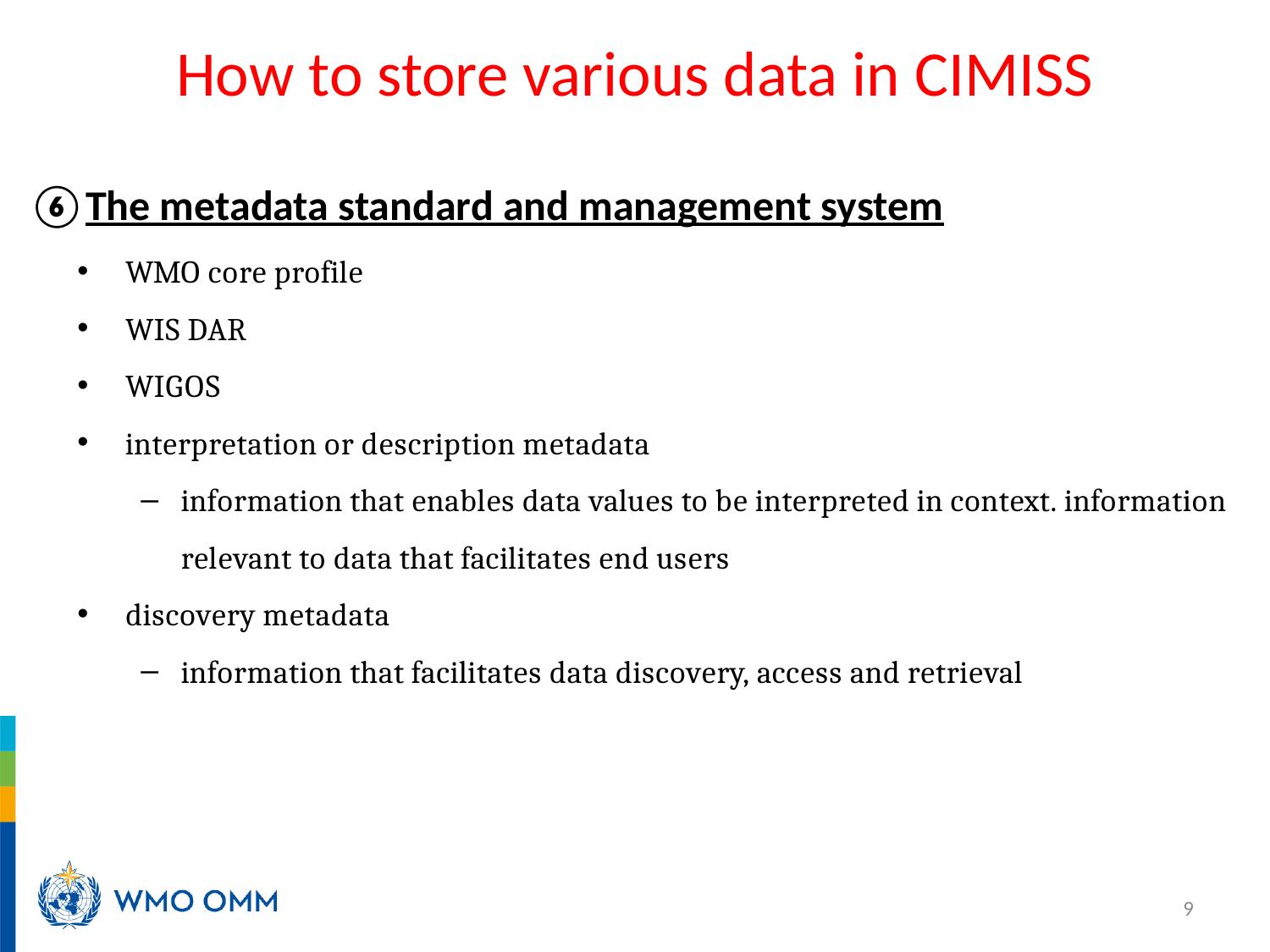

How to store various data in CIMISS
The metadata standard and management system
WMO core profile
WIS DAR
WIGOS
interpretation or description metadata
information that enables data values to be interpreted in context. information relevant to data that facilitates end users
discovery metadata
information that facilitates data discovery, access and retrieval
9